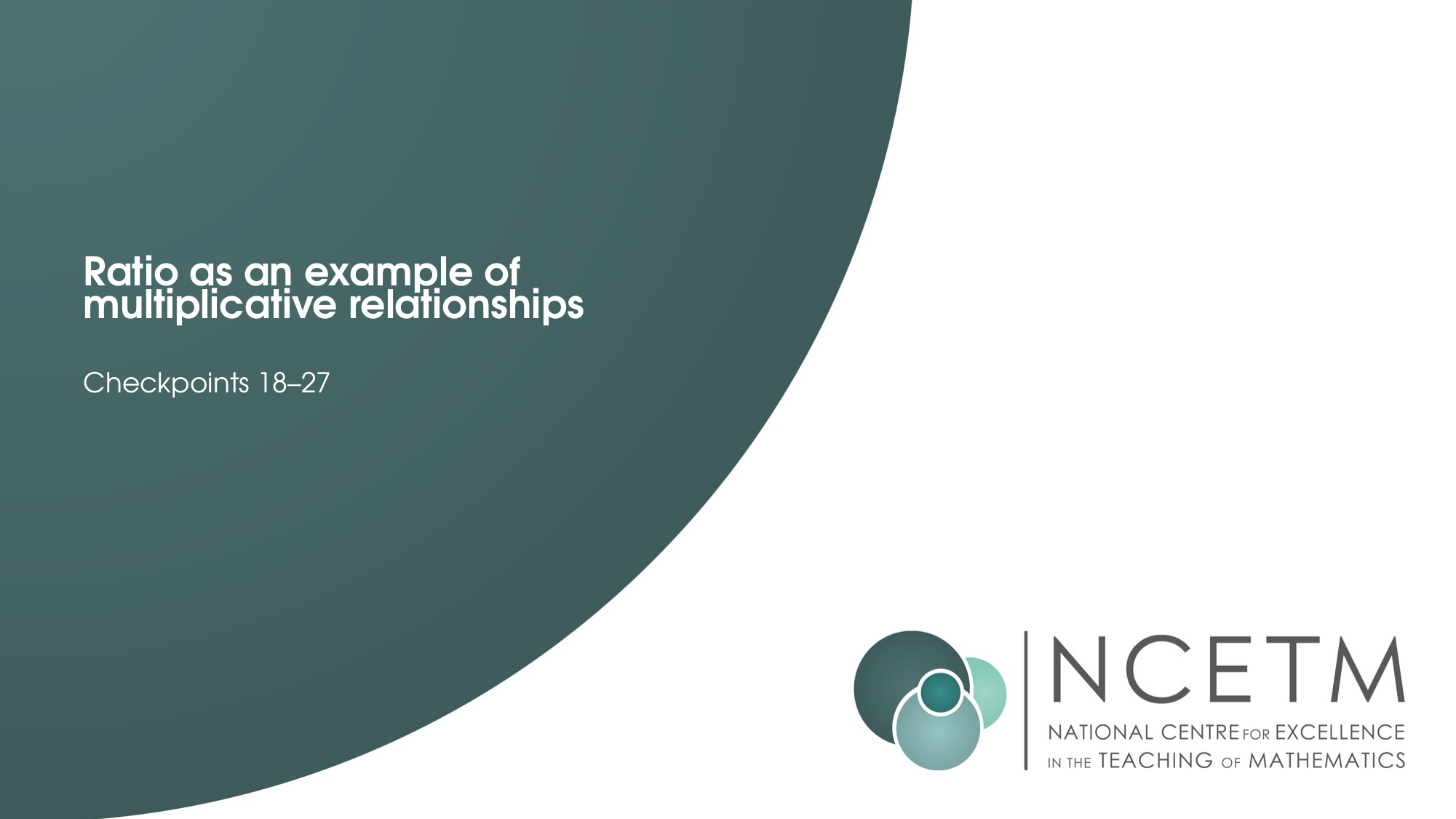

# Ratio as an example of multiplicative relationships
Checkpoints 18–27